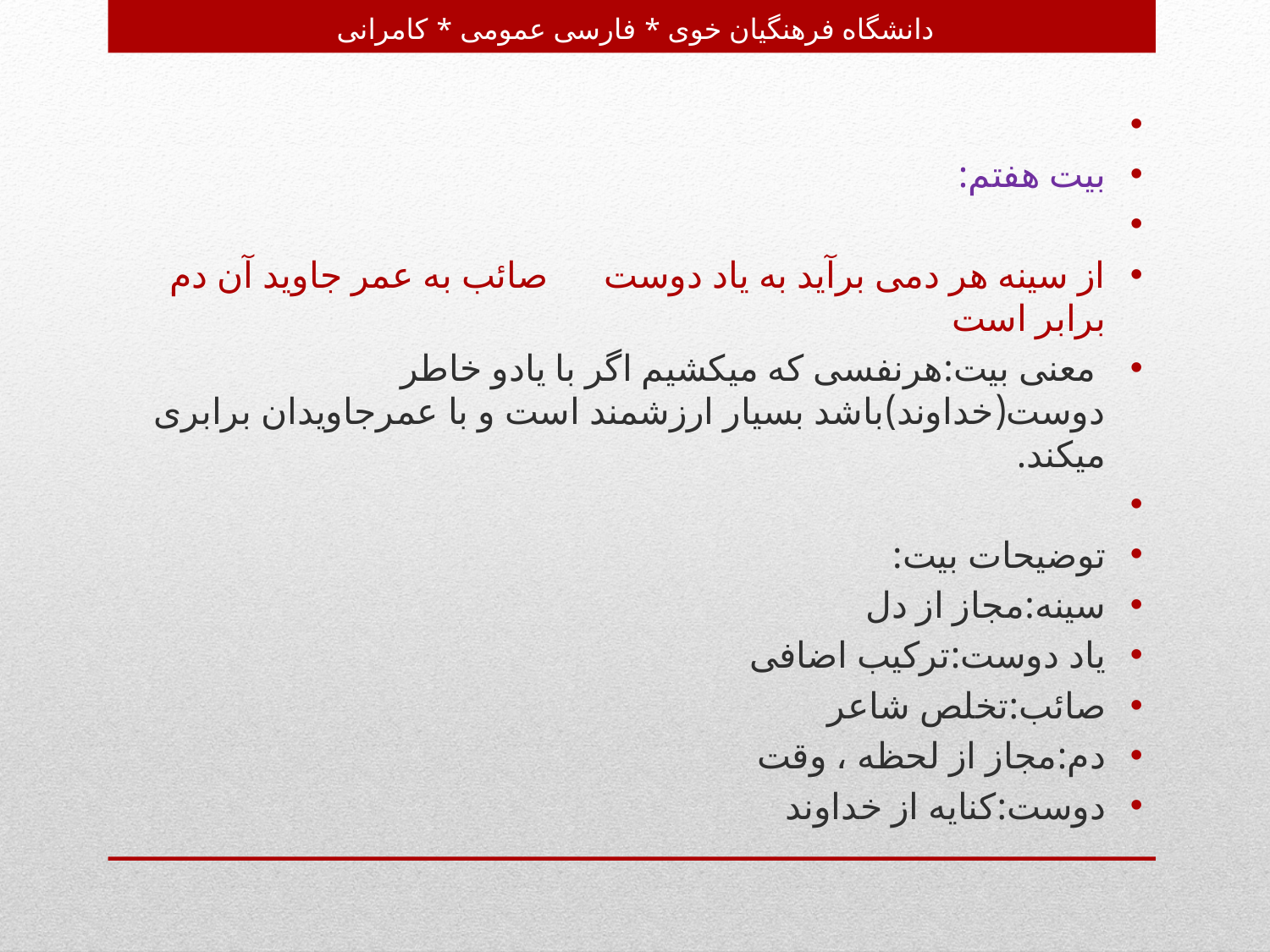

# دانشگاه فرهنگیان خوی * فارسی عمومی * کامرانی

بیت هفتم:

از سینه هر دمی برآید به یاد دوست      صائب به عمر جاوید آن دم برابر است
 معنی بیت:هرنفسی که میکشیم اگر با یادو خاطر دوست(خداوند)باشد بسیار ارزشمند است و با عمرجاویدان برابری میکند.

توضیحات بیت:
سینه:مجاز از دل
یاد دوست:ترکیب اضافی
صائب:تخلص شاعر
دم:مجاز از لحظه ، وقت
دوست:کنایه از خداوند